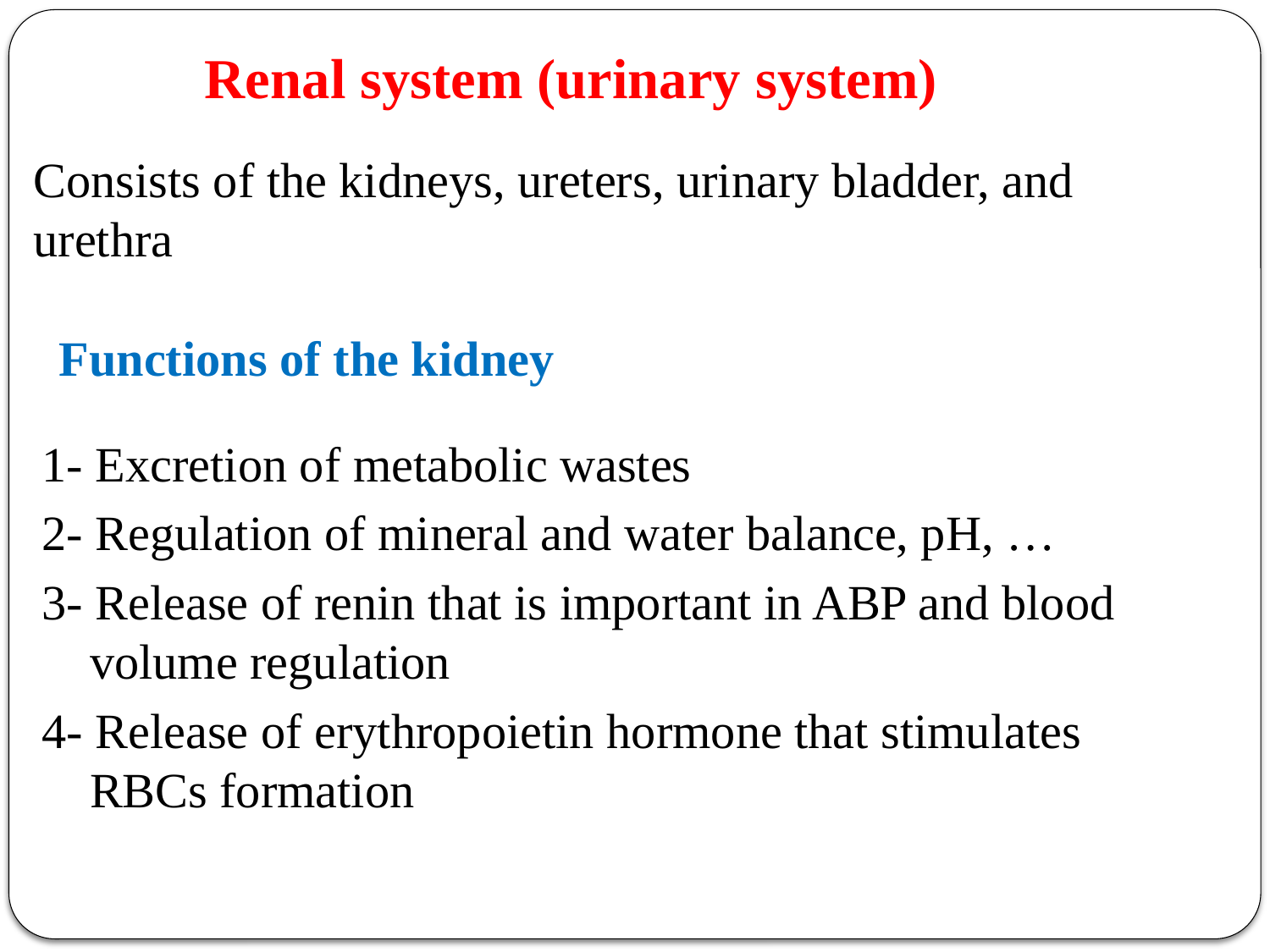

Renal system (urinary system)
Consists of the kidneys, ureters, urinary bladder, and urethra
Functions of the kidney
1- Excretion of metabolic wastes
2- Regulation of mineral and water balance, pH, …
3- Release of renin that is important in ABP and blood volume regulation
4- Release of erythropoietin hormone that stimulates RBCs formation